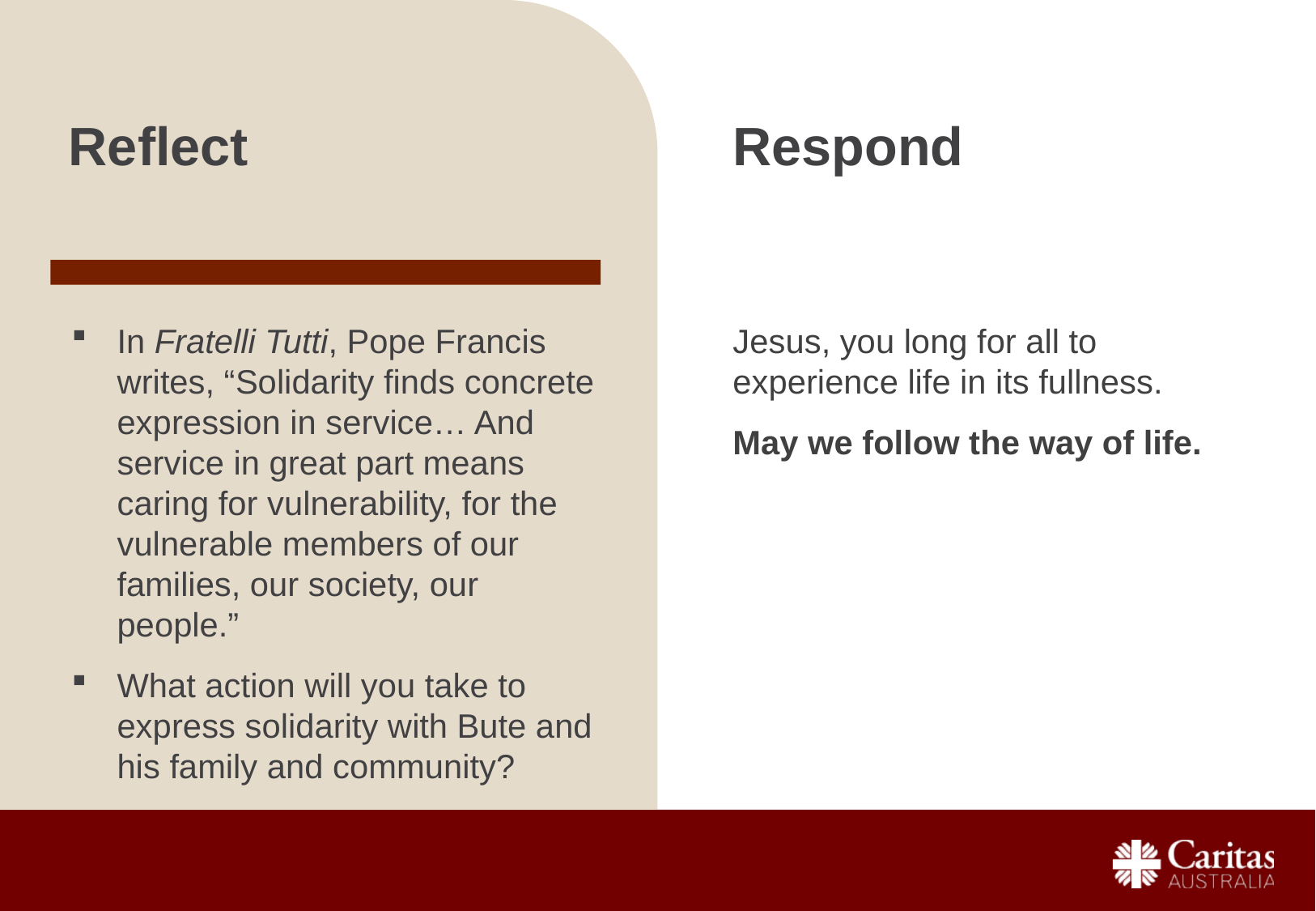

Respond
Reflect

In Fratelli Tutti, Pope Francis writes, “Solidarity finds concrete expression in service… And service in great part means caring for vulnerability, for the vulnerable members of our families, our society, our people.”
What action will you take to express solidarity with Bute and his family and community?
Jesus, you long for all to experience life in its fullness.
May we follow the way of life.